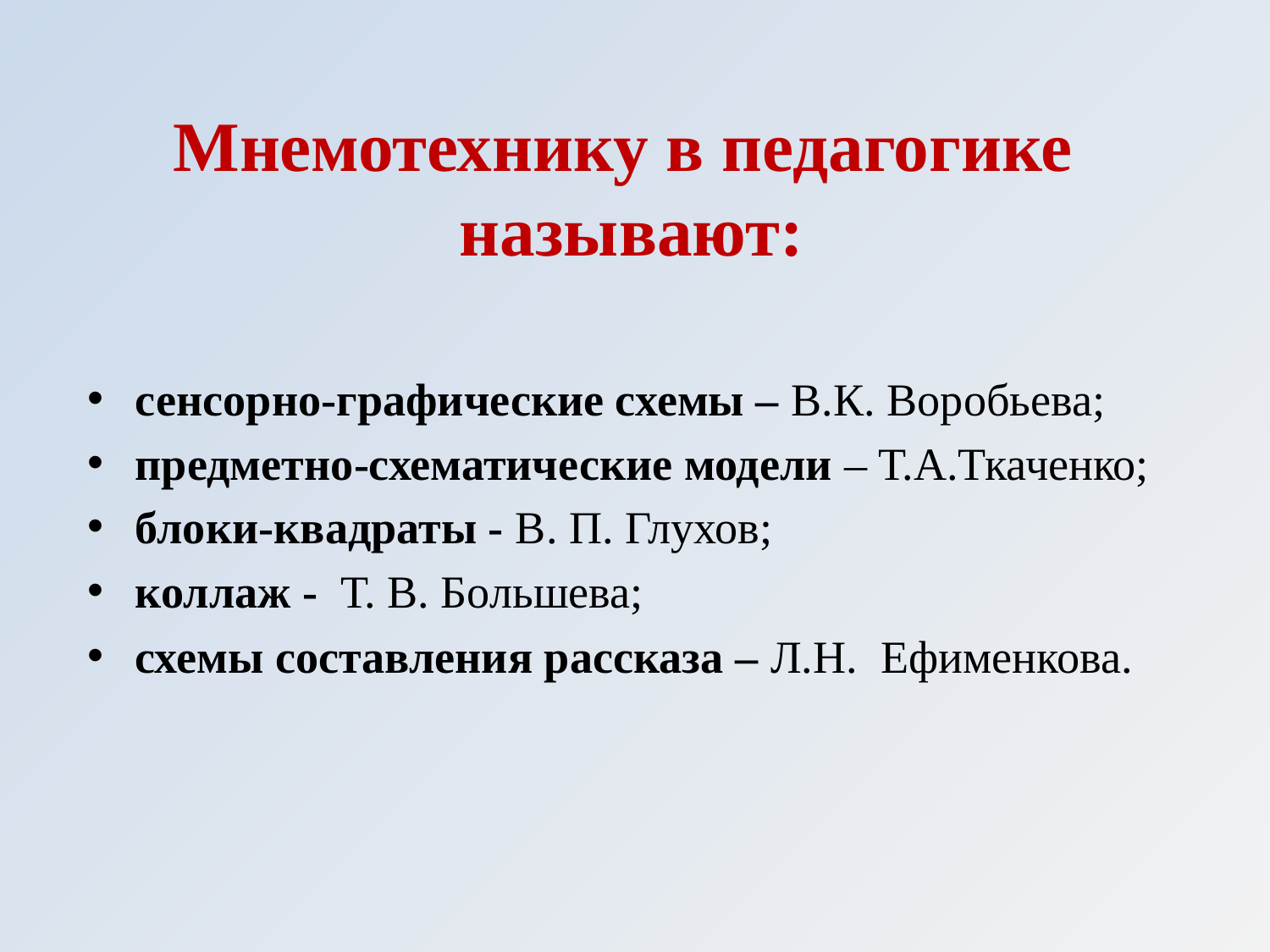

#
Мнемотехнику в педагогике
 называют:

сенсорно-графические схемы – В.К. Воробьева;
предметно-схематические модели – Т.А.Ткаченко;
блоки-квадраты - В. П. Глухов;
коллаж -  Т. В. Большева;
схемы составления рассказа – Л.Н.  Ефименкова.